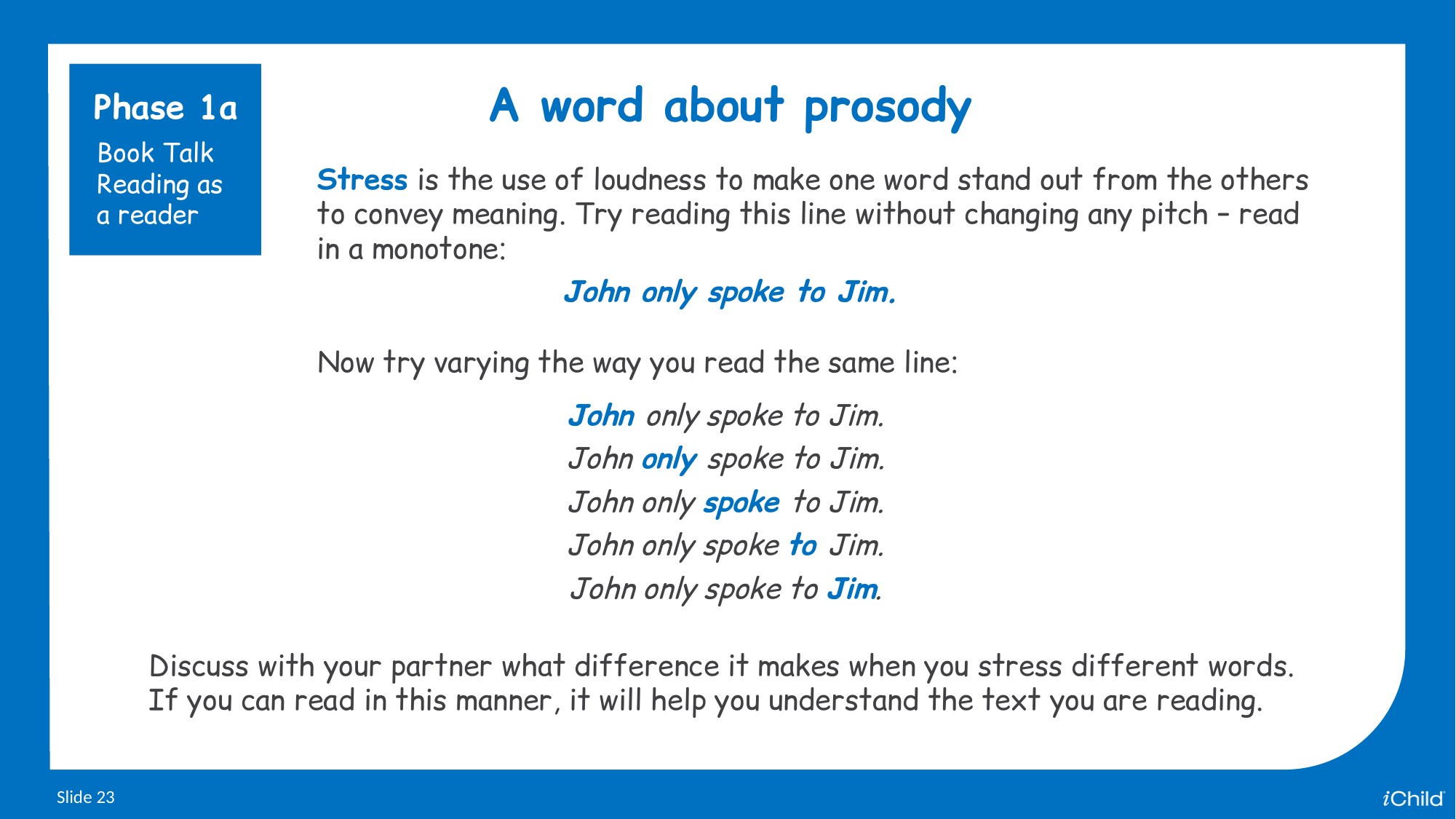

Phase 1a
Book Talk
Reading as
a reader
A word about prosody
Stress is the use of loudness to make one word stand out from the others to convey meaning. Try reading this line without changing any pitch – read in a monotone:
John only spoke to Jim.
Now try varying the way you read the same line:
John only spoke to Jim.
John only spoke to Jim.
John only spoke to Jim.
John only spoke to Jim.
John only spoke to Jim.
Discuss with your partner what difference it makes when you stress different words. If you can read in this manner, it will help you understand the text you are reading.
Slide 23